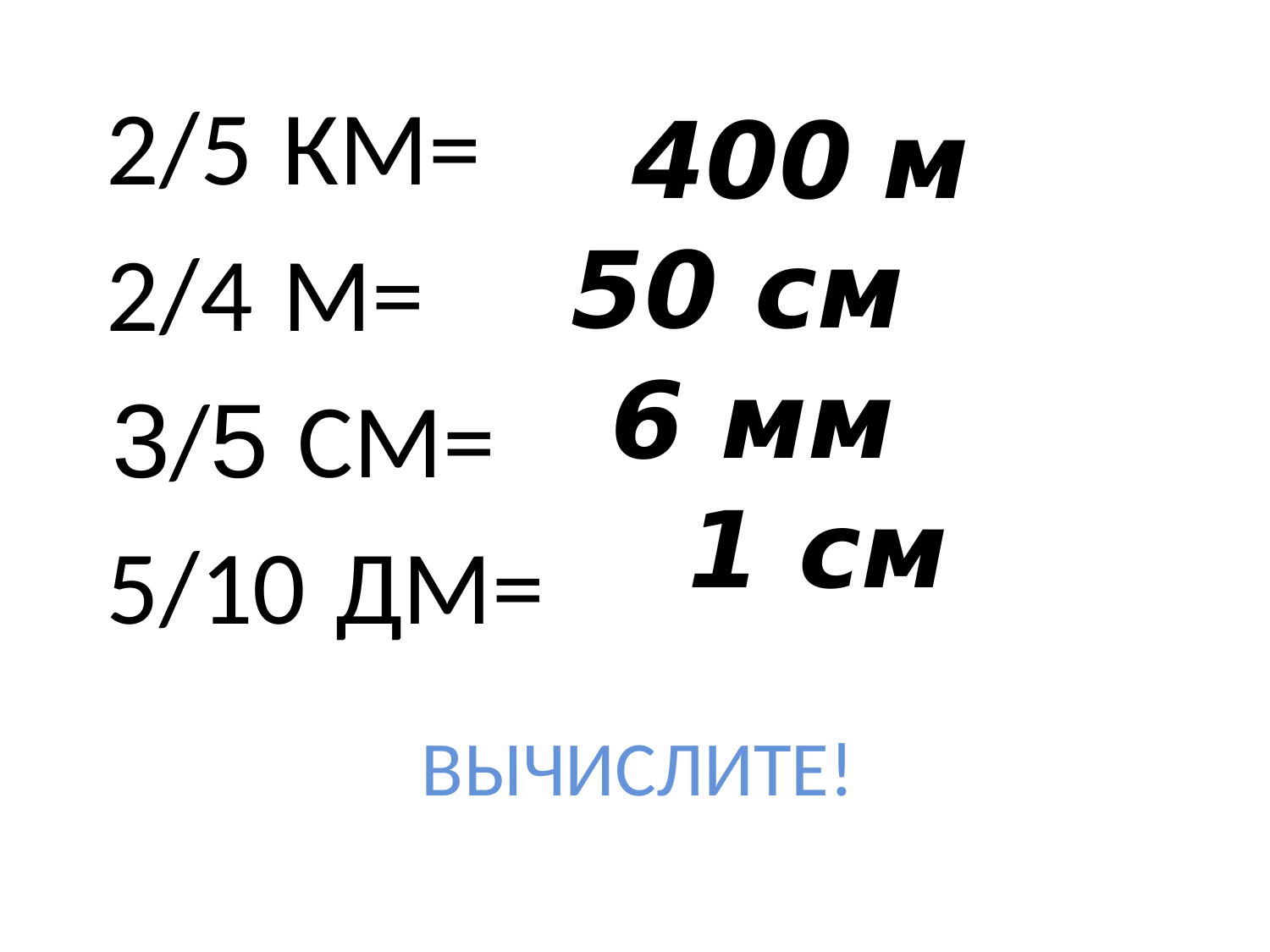

2/5 КМ=
 2/4 М=
 3/5 СМ=
 5/10 ДМ=
400 м
50 см
6 мм
1 см
# ВЫЧИСЛИТЕ!